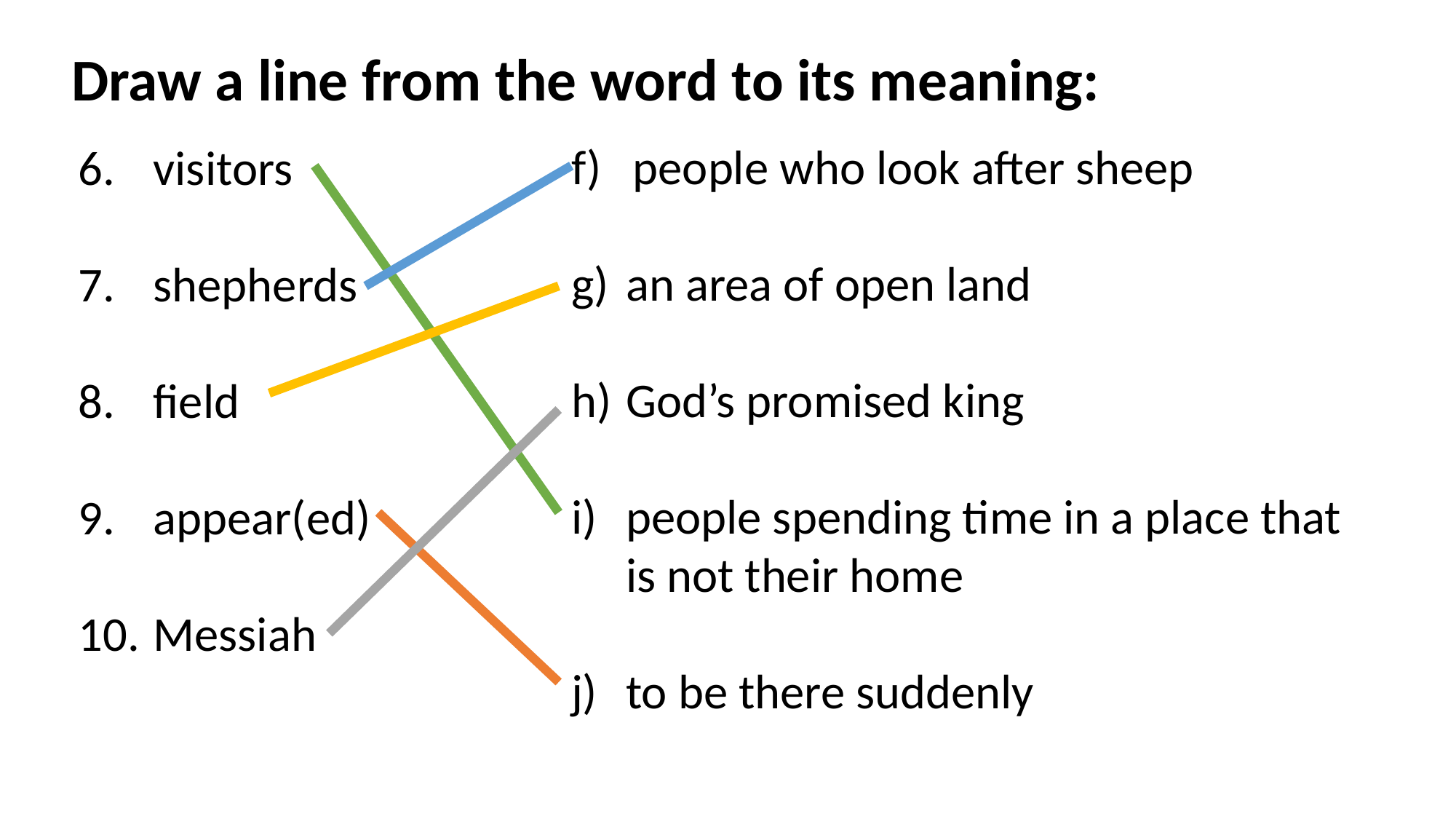

# Draw a line from the word to its meaning:
people who look after sheep

an area of open land

God’s promised king

people spending time in a place that
is not their home

to be there suddenly
visitors

shepherds

field

appear(ed)

Messiah